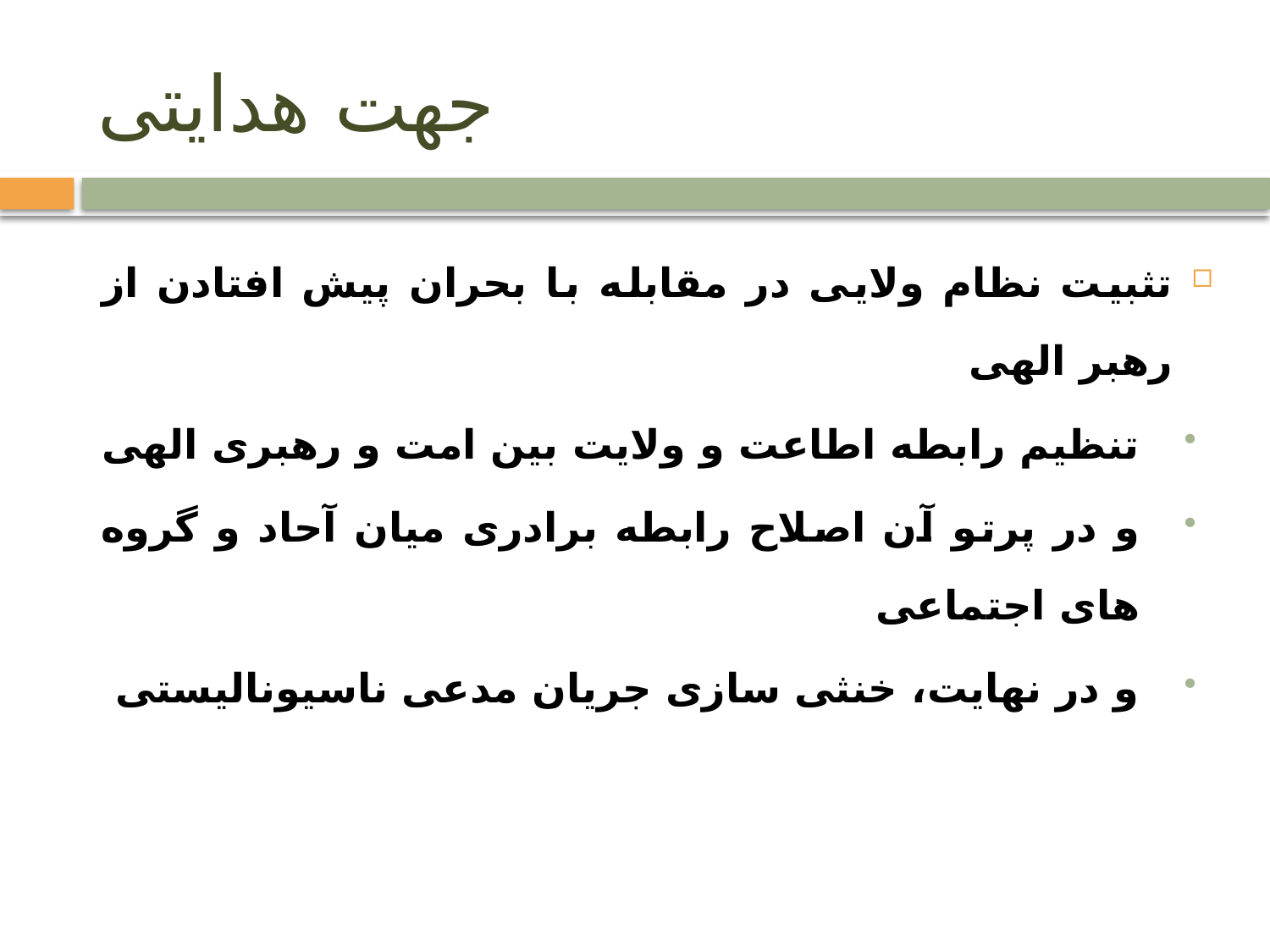

# جهت هدایتی
تثبیت نظام ولایی در مقابله با بحران پیش افتادن از رهبر الهی
تنظیم رابطه اطاعت و ولایت بین امت و رهبری الهی
و در پرتو آن اصلاح رابطه برادری میان آحاد و گروه های اجتماعی
و در نهایت، خنثی سازی جریان مدعی ناسیونالیستی